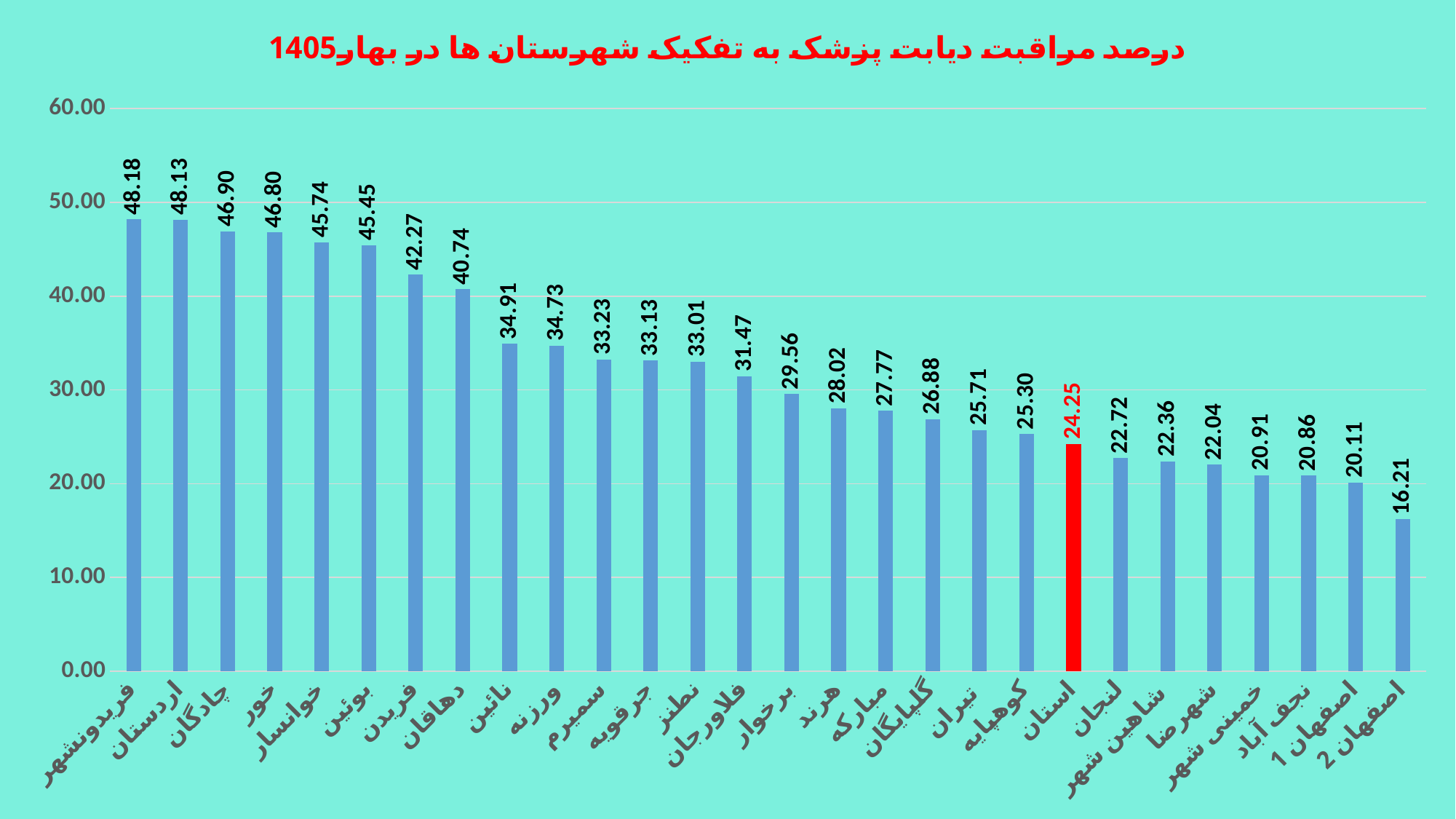

### Chart: درصد مراقبت دیابت پزشک به تفکیک شهرستان ها در بهار1405

| Category | درصد مراقبت دیابت پزشک |
|---|---|
| فریدونشهر | 48.18355640535373 |
| اردستان | 48.13450023030861 |
| چادگان | 46.89542483660131 |
| خور | 46.7956469165659 |
| خوانسار | 45.73875802997859 |
| بوئین | 45.44832306639288 |
| فریدن | 42.27156276686593 |
| دهاقان | 40.74074074074074 |
| نائین | 34.906054279749476 |
| ورزنه | 34.73022524882137 |
| سمیرم | 33.22533136966126 |
| جرقویه | 33.131313131313135 |
| نطنز | 33.01403430608153 |
| فلاورجان | 31.47114633329613 |
| برخوار | 29.55816874072383 |
| هرند | 28.021647624774502 |
| مبارکه | 27.771703476929805 |
| گلپایگان | 26.87711788835384 |
| تیران  | 25.708547199285874 |
| کوهپایه | 25.302593659942364 |
| استان | 24.247443382838348 |
| لنجان | 22.71561698667834 |
| شاهین شهر  | 22.363686686963742 |
| شهرضا | 22.036183840880998 |
| خمینی شهر | 20.914969597529197 |
| نجف آباد | 20.862198090245272 |
| اصفهان 1 | 20.109271601158657 |
| اصفهان 2 | 16.21387546722582 |